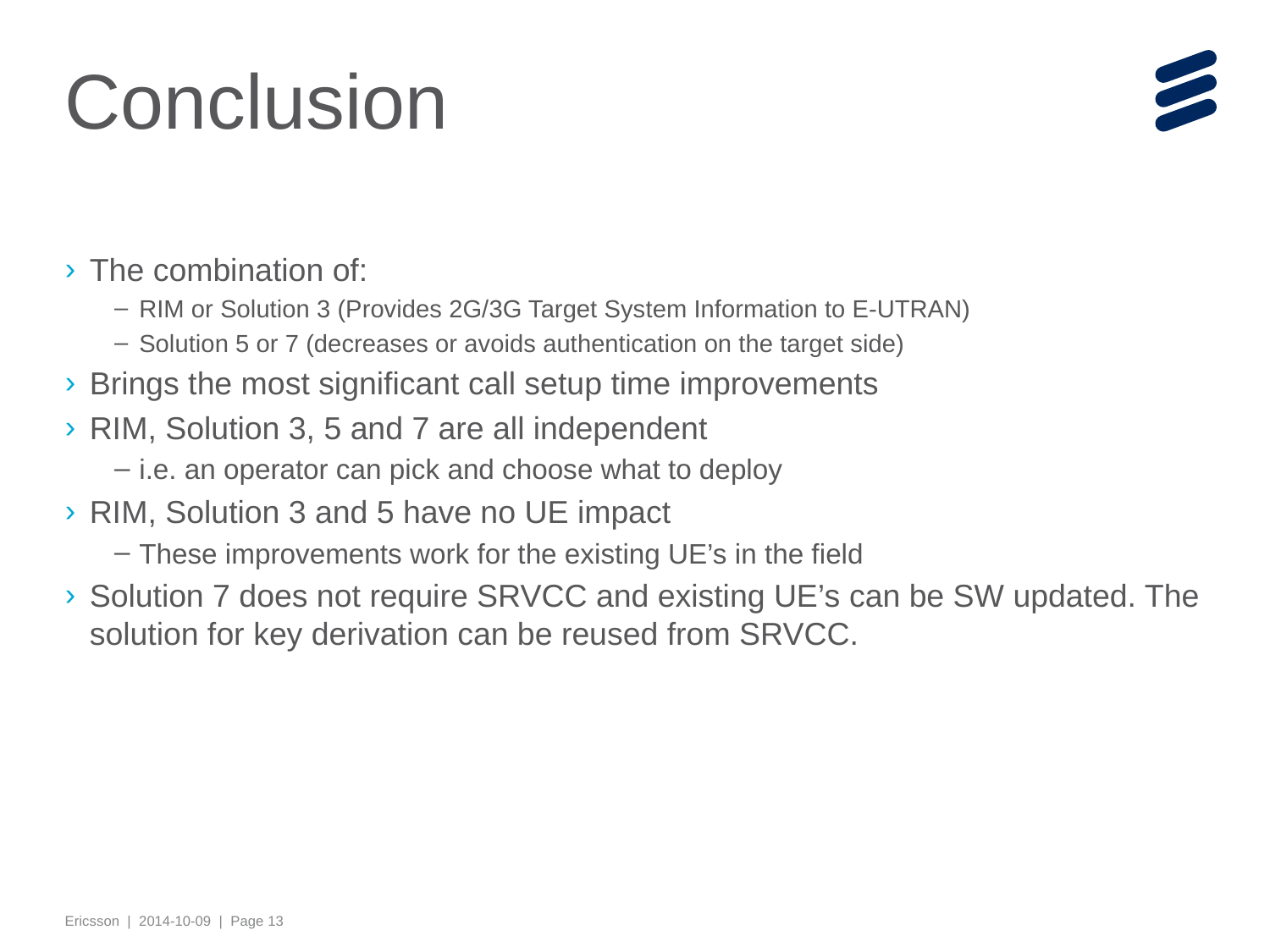

# Conclusion
The combination of:
RIM or Solution 3 (Provides 2G/3G Target System Information to E-UTRAN)
Solution 5 or 7 (decreases or avoids authentication on the target side)
Brings the most significant call setup time improvements
RIM, Solution 3, 5 and 7 are all independent
i.e. an operator can pick and choose what to deploy
RIM, Solution 3 and 5 have no UE impact
These improvements work for the existing UE’s in the field
Solution 7 does not require SRVCC and existing UE’s can be SW updated. The solution for key derivation can be reused from SRVCC.